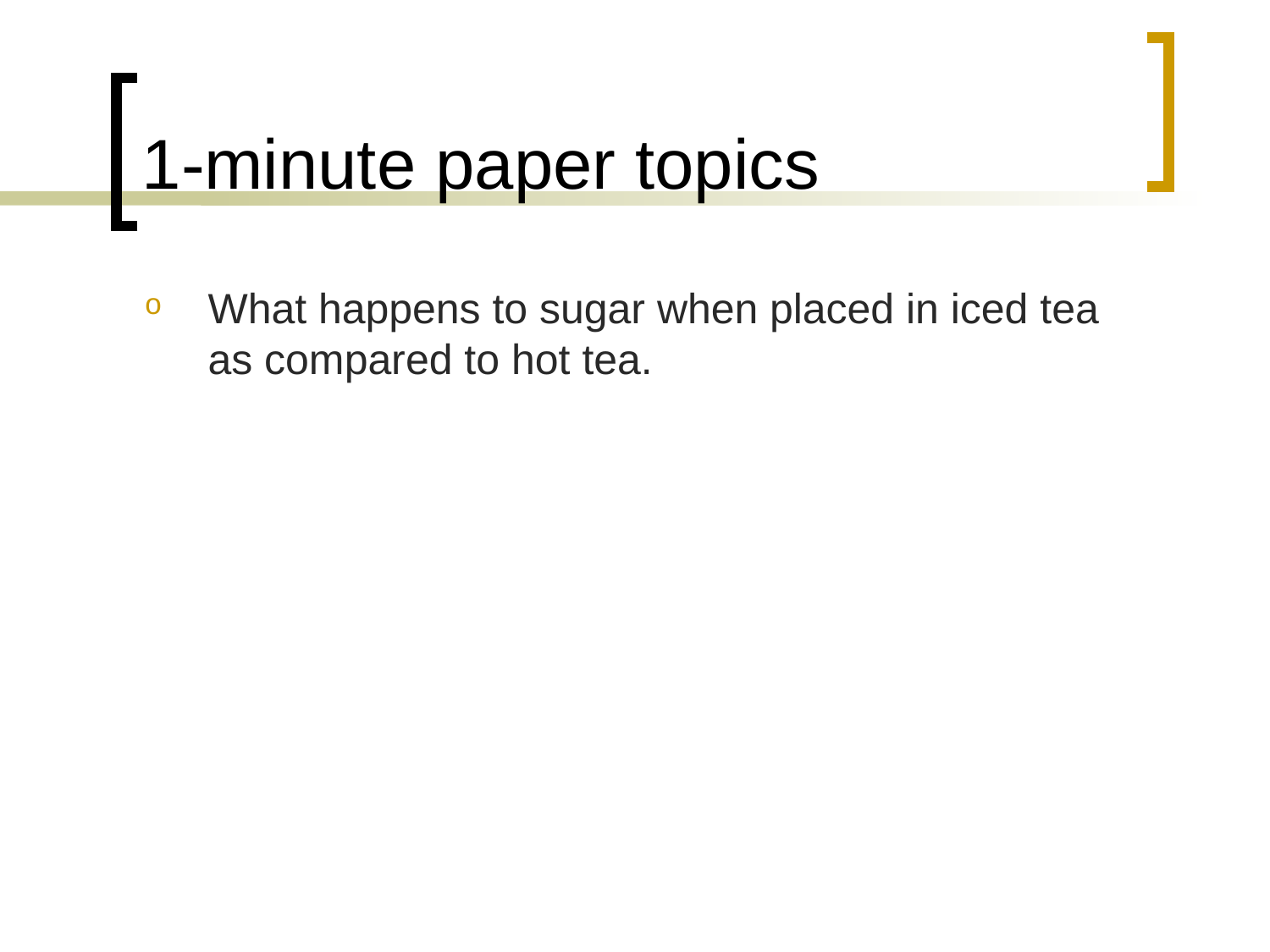

# 1-minute paper topics
What happens to sugar when placed in iced tea as compared to hot tea.